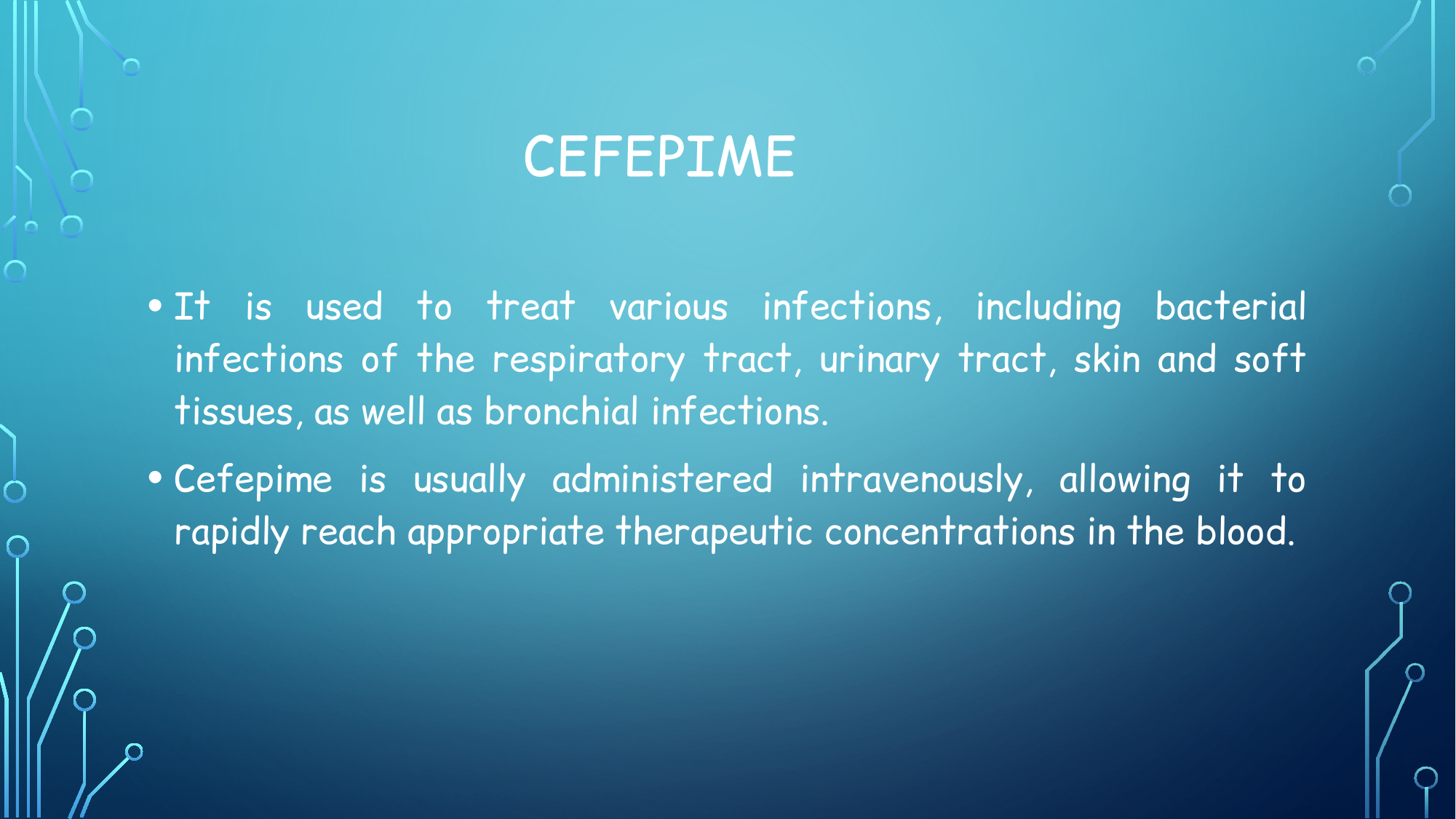

# Cefepime
It is used to treat various infections, including bacterial infections of the respiratory tract, urinary tract, skin and soft tissues, as well as bronchial infections.
Cefepime is usually administered intravenously, allowing it to rapidly reach appropriate therapeutic concentrations in the blood.